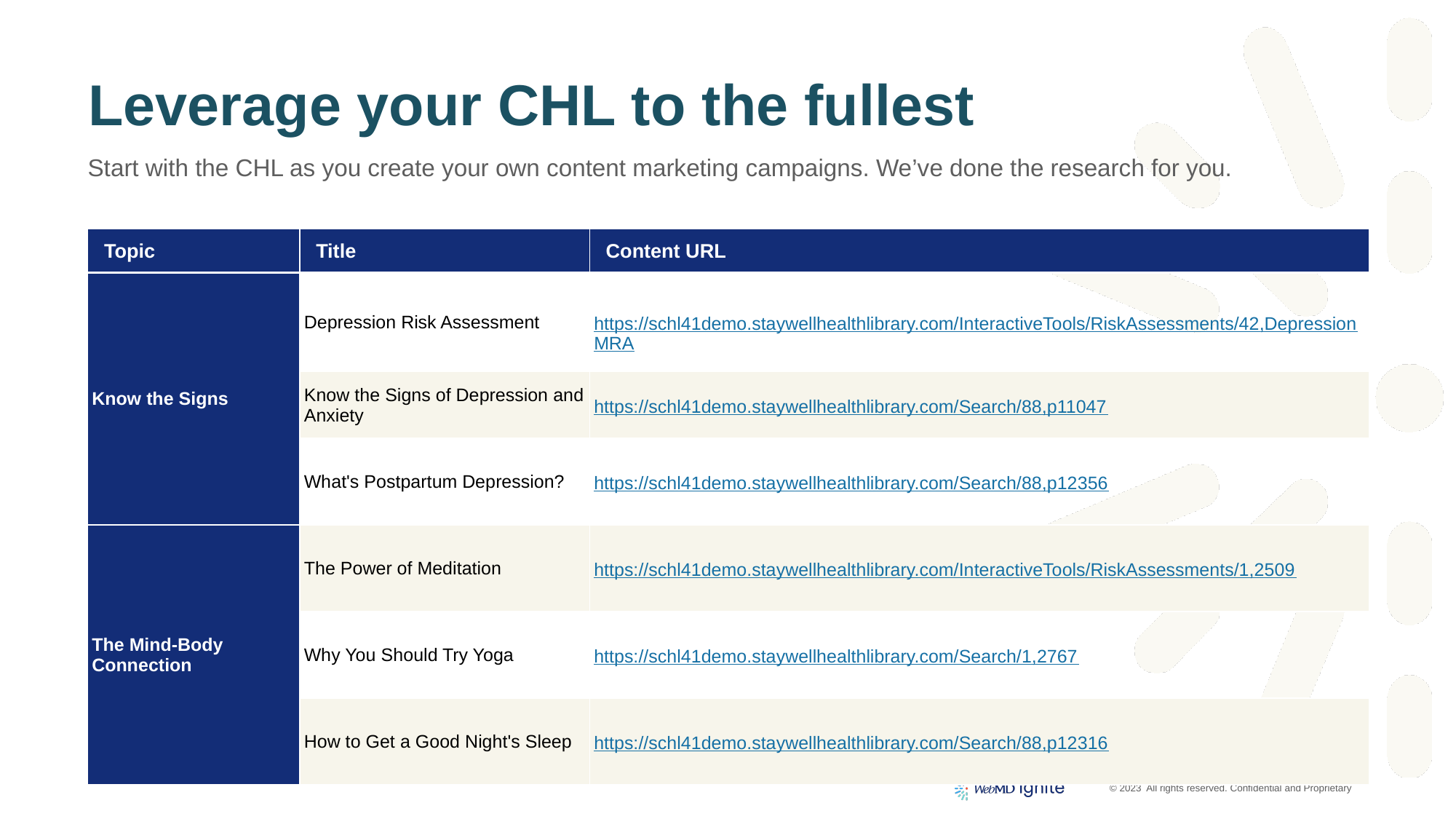

# Leverage your CHL to the fullest
Start with the CHL as you create your own content marketing campaigns. We’ve done the research for you.
| Topic | Title | Content URL |
| --- | --- | --- |
| Know the Signs | Depression Risk Assessment | https://schl41demo.staywellhealthlibrary.com/InteractiveTools/RiskAssessments/42,DepressionMRA |
|  | Know the Signs of Depression and Anxiety | https://schl41demo.staywellhealthlibrary.com/Search/88,p11047 |
|  | What's Postpartum Depression? | https://schl41demo.staywellhealthlibrary.com/Search/88,p12356 |
| The Mind-Body Connection | The Power of Meditation | https://schl41demo.staywellhealthlibrary.com/InteractiveTools/RiskAssessments/1,2509 |
|  | Why You Should Try Yoga | https://schl41demo.staywellhealthlibrary.com/Search/1,2767 |
|  | How to Get a Good Night's Sleep | https://schl41demo.staywellhealthlibrary.com/Search/88,p12316 |